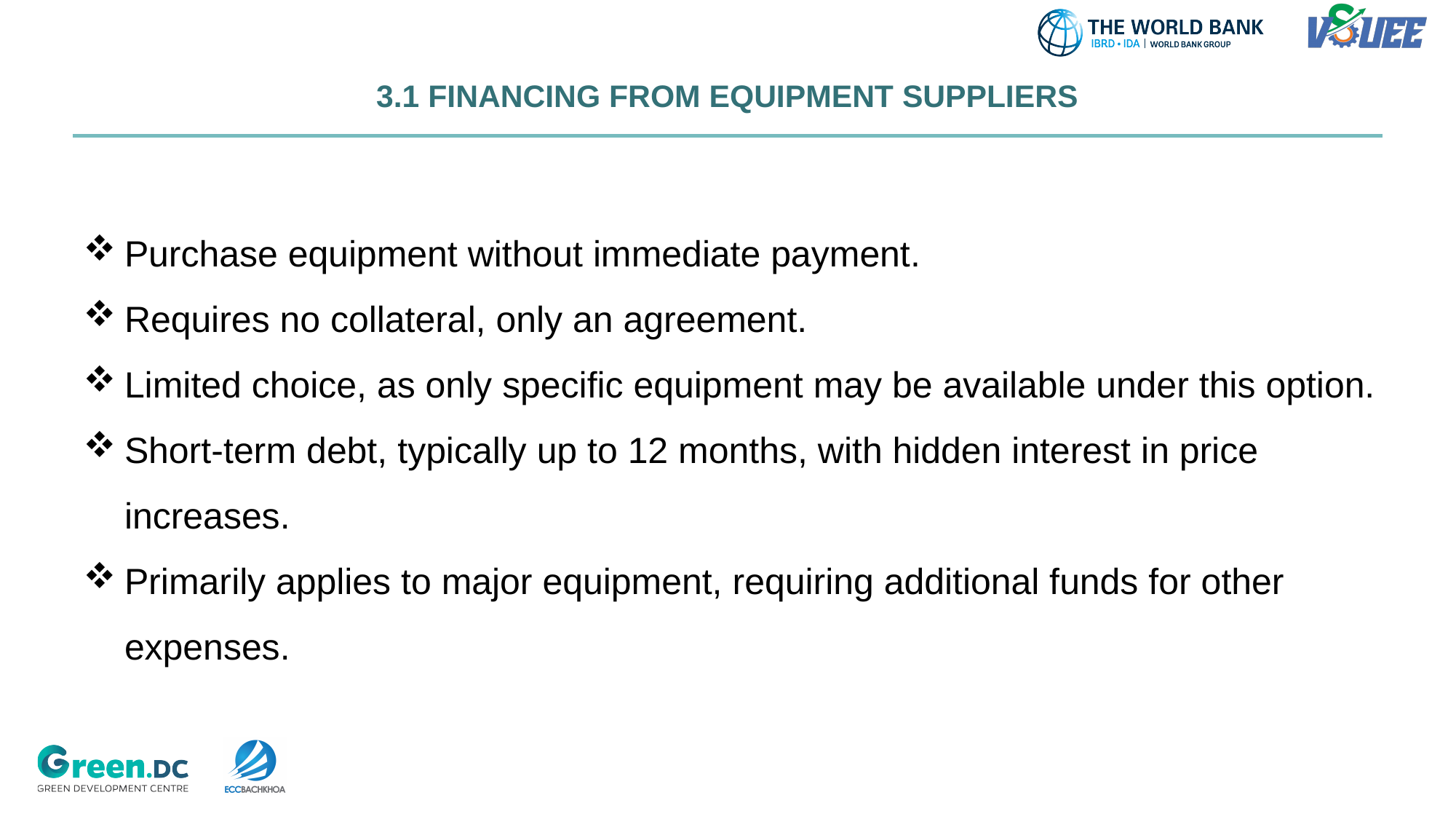

# 3.1 FINANCING FROM EQUIPMENT SUPPLIERS
Purchase equipment without immediate payment.
Requires no collateral, only an agreement.
Limited choice, as only specific equipment may be available under this option.
Short-term debt, typically up to 12 months, with hidden interest in price increases.
Primarily applies to major equipment, requiring additional funds for other expenses.